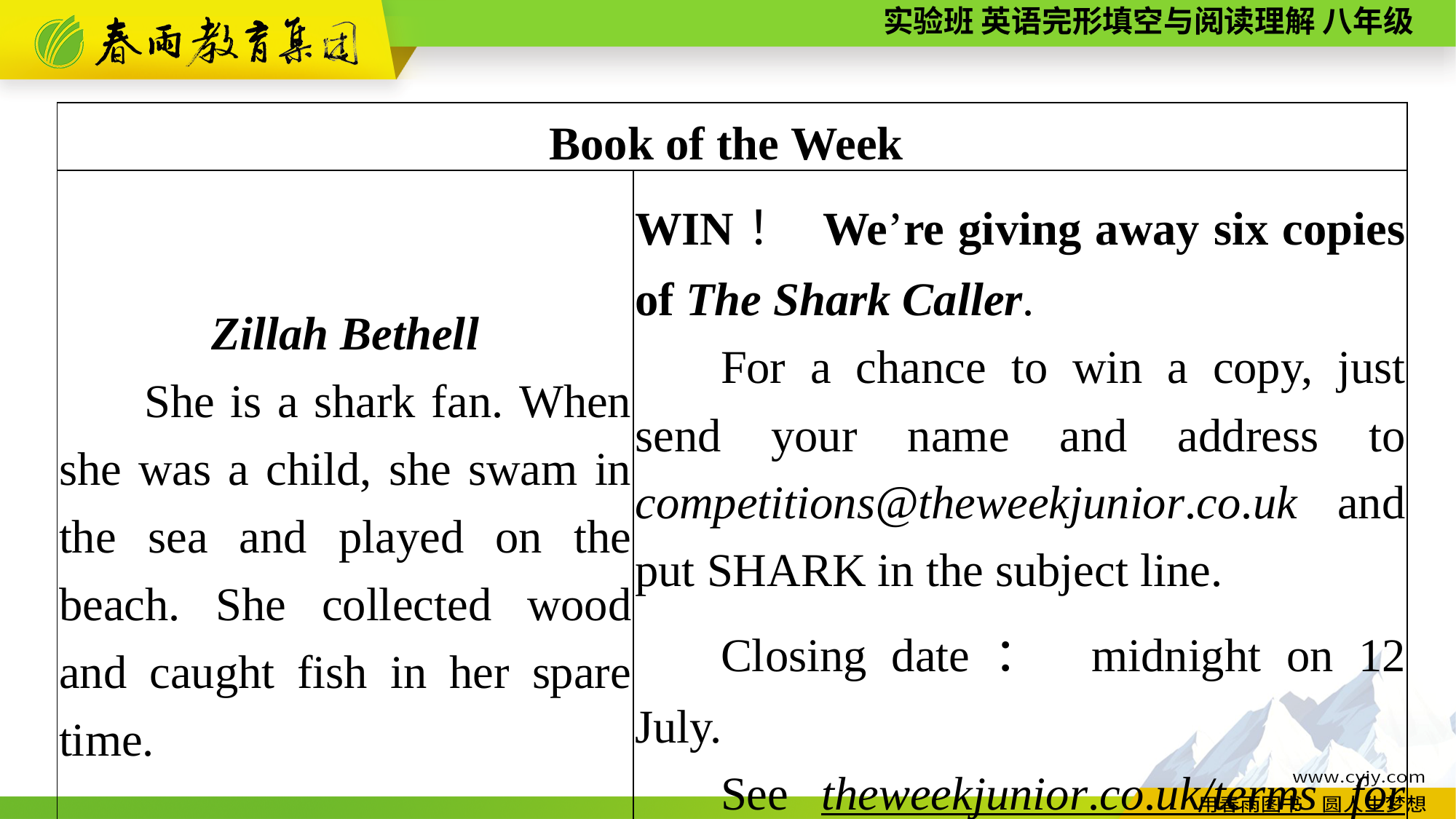

| Book of the Week |  |
| --- | --- |
| Zillah Bethell She is a shark fan. When she was a child, she swam in the sea and played on the beach. She collected wood and caught fish in her spare time. | WIN！ We’re giving away six copies of The Shark Caller. For a chance to win a copy, just send your name and address to competitions@theweekjunior.co.uk and put SHARK in the subject line. Closing date： midnight on 12 July. See theweekjunior.co.uk/terms for rules |